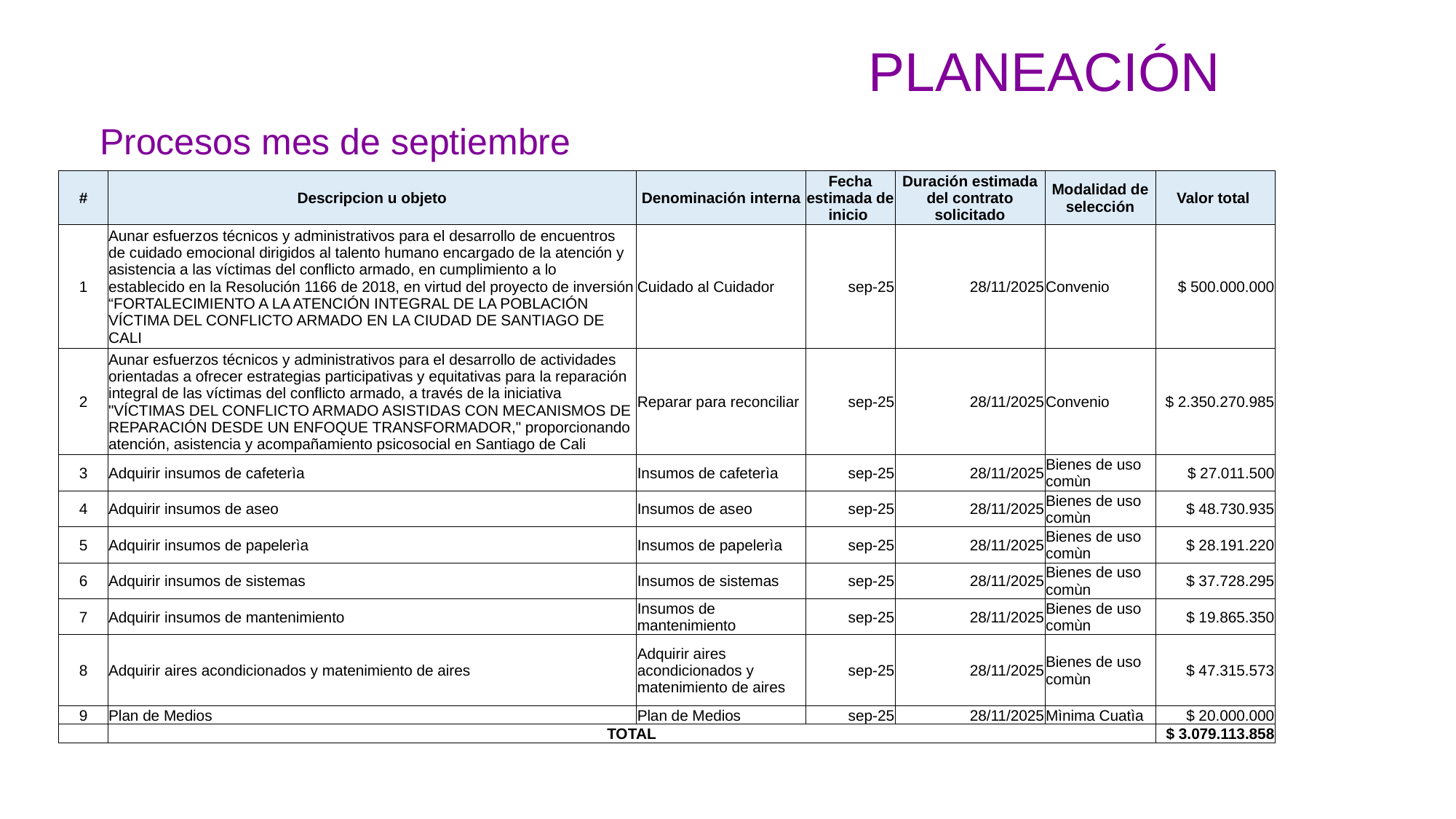

# PLANEACIÓN
Procesos mes de septiembre
| # | Descripcion u objeto | Denominación interna | Fecha estimada de inicio | Duración estimada del contrato solicitado | Modalidad de selección | Valor total |
| --- | --- | --- | --- | --- | --- | --- |
| 1 | Aunar esfuerzos técnicos y administrativos para el desarrollo de encuentros de cuidado emocional dirigidos al talento humano encargado de la atención y asistencia a las víctimas del conflicto armado, en cumplimiento a lo establecido en la Resolución 1166 de 2018, en virtud del proyecto de inversión “FORTALECIMIENTO A LA ATENCIÓN INTEGRAL DE LA POBLACIÓN VÍCTIMA DEL CONFLICTO ARMADO EN LA CIUDAD DE SANTIAGO DE CALI | Cuidado al Cuidador | sep-25 | 28/11/2025 | Convenio | $ 500.000.000 |
| 2 | Aunar esfuerzos técnicos y administrativos para el desarrollo de actividades orientadas a ofrecer estrategias participativas y equitativas para la reparación integral de las víctimas del conflicto armado, a través de la iniciativa "VÍCTIMAS DEL CONFLICTO ARMADO ASISTIDAS CON MECANISMOS DE REPARACIÓN DESDE UN ENFOQUE TRANSFORMADOR," proporcionando atención, asistencia y acompañamiento psicosocial en Santiago de Cali | Reparar para reconciliar | sep-25 | 28/11/2025 | Convenio | $ 2.350.270.985 |
| 3 | Adquirir insumos de cafeterìa | Insumos de cafeterìa | sep-25 | 28/11/2025 | Bienes de uso comùn | $ 27.011.500 |
| 4 | Adquirir insumos de aseo | Insumos de aseo | sep-25 | 28/11/2025 | Bienes de uso comùn | $ 48.730.935 |
| 5 | Adquirir insumos de papelerìa | Insumos de papelerìa | sep-25 | 28/11/2025 | Bienes de uso comùn | $ 28.191.220 |
| 6 | Adquirir insumos de sistemas | Insumos de sistemas | sep-25 | 28/11/2025 | Bienes de uso comùn | $ 37.728.295 |
| 7 | Adquirir insumos de mantenimiento | Insumos de mantenimiento | sep-25 | 28/11/2025 | Bienes de uso comùn | $ 19.865.350 |
| 8 | Adquirir aires acondicionados y matenimiento de aires | Adquirir aires acondicionados y matenimiento de aires | sep-25 | 28/11/2025 | Bienes de uso comùn | $ 47.315.573 |
| 9 | Plan de Medios | Plan de Medios | sep-25 | 28/11/2025 | Mìnima Cuatìa | $ 20.000.000 |
|  | TOTAL |  |  |  |  | $ 3.079.113.858 |